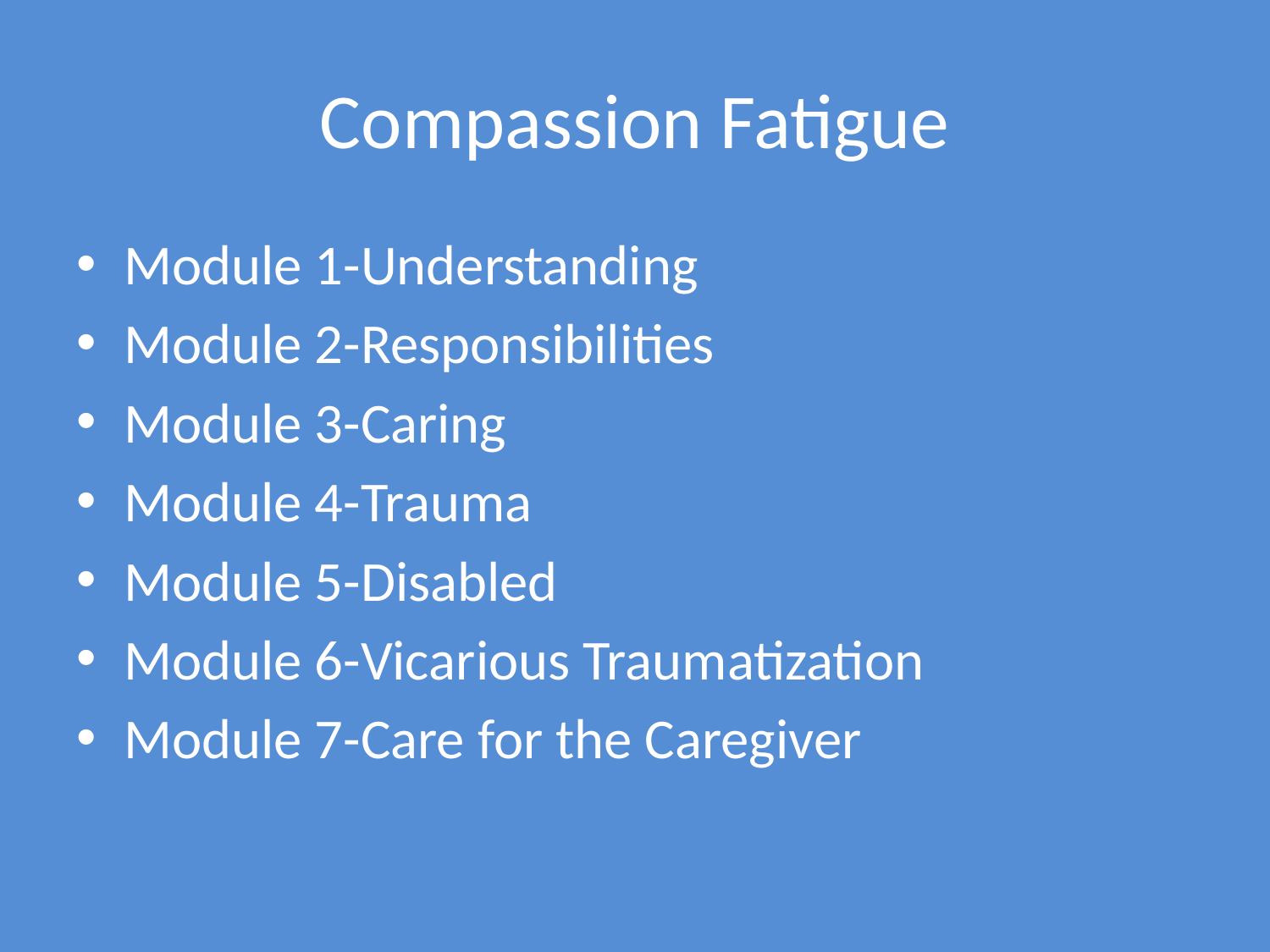

# Compassion Fatigue
Module 1-Understanding
Module 2-Responsibilities
Module 3-Caring
Module 4-Trauma
Module 5-Disabled
Module 6-Vicarious Traumatization
Module 7-Care for the Caregiver